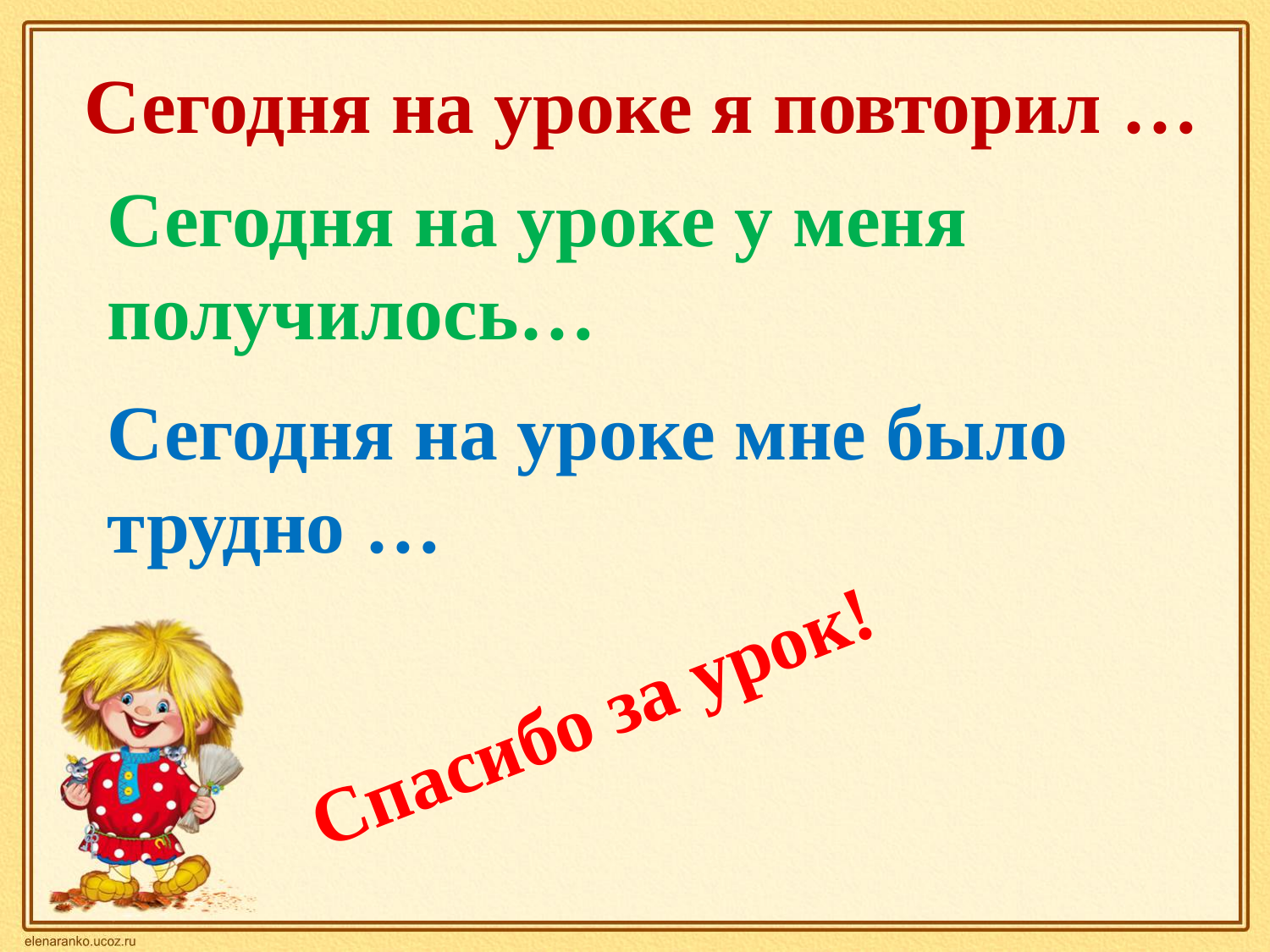

Сегодня на уроке я повторил …
Сегодня на уроке у меня получилось…
Сегодня на уроке мне было трудно …
Спасибо за урок!